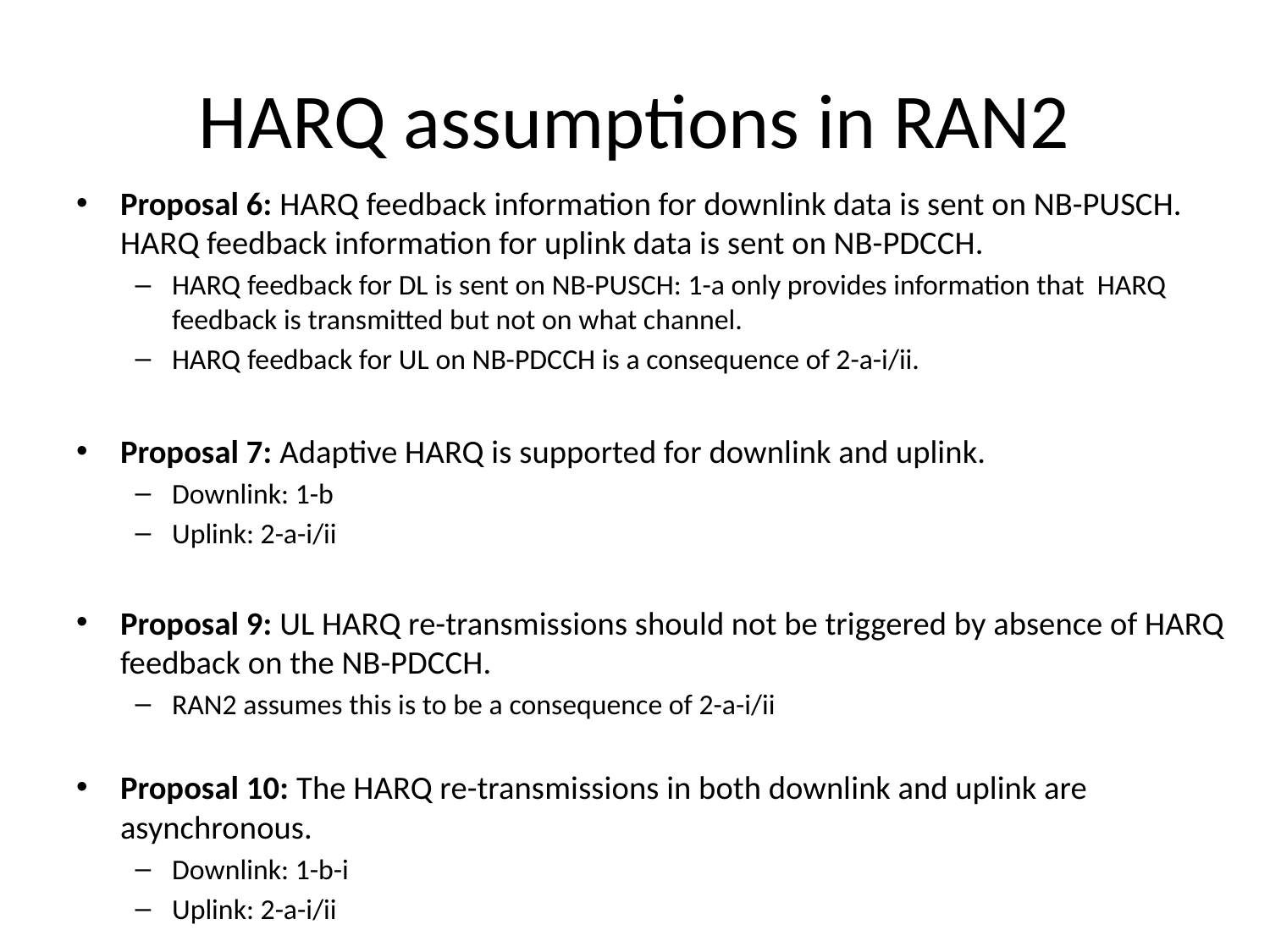

# HARQ assumptions in RAN2
Proposal 6: HARQ feedback information for downlink data is sent on NB-PUSCH. HARQ feedback information for uplink data is sent on NB-PDCCH.
HARQ feedback for DL is sent on NB-PUSCH: 1-a only provides information that  HARQ feedback is transmitted but not on what channel.
HARQ feedback for UL on NB-PDCCH is a consequence of 2-a-i/ii.

Proposal 7: Adaptive HARQ is supported for downlink and uplink.
Downlink: 1-b
Uplink: 2-a-i/ii

Proposal 9: UL HARQ re-transmissions should not be triggered by absence of HARQ feedback on the NB-PDCCH.
RAN2 assumes this is to be a consequence of 2-a-i/ii

Proposal 10: The HARQ re-transmissions in both downlink and uplink are asynchronous.
Downlink: 1-b-i
Uplink: 2-a-i/ii